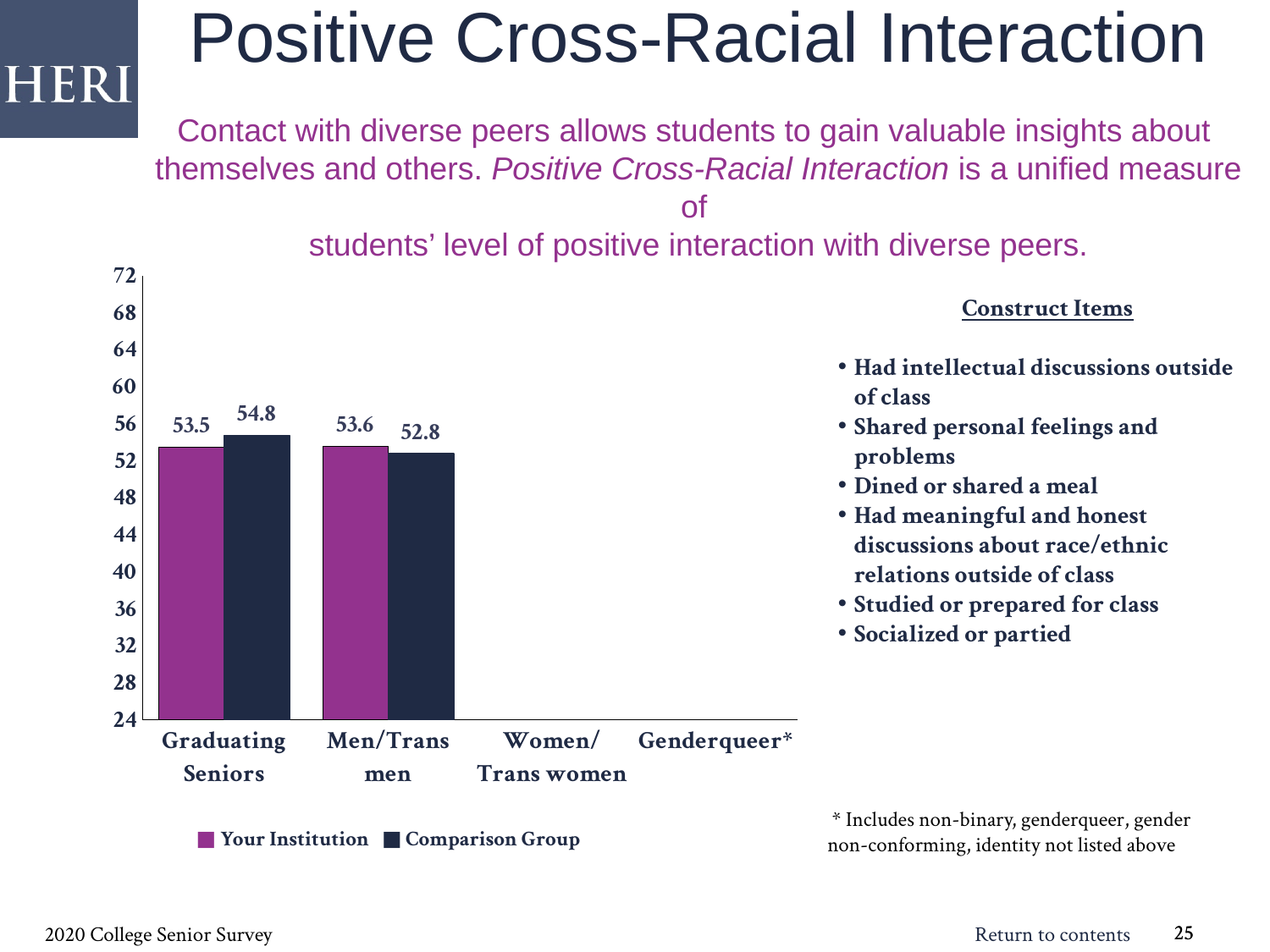

Positive Cross-Racial Interaction
Contact with diverse peers allows students to gain valuable insights about
themselves and others. Positive Cross-Racial Interaction is a unified measure of
students’ level of positive interaction with diverse peers.

### Chart

| Category | Institution | Comparison |
|---|---|---|
| Graduating Seniors | 53.51 | 54.75 |
| Men/Trans men | 53.6 | 52.77 |
| Women/Trans women | 0.0 | 0.0 |
| Genderqueer* | 0.0 | 0.0 |
Construct Items

Had intellectual discussions outside of class
Shared personal feelings and problems
Dined or shared a meal
Had meaningful and honest discussions about race/ethnic relations outside of class
Studied or prepared for class
Socialized or partied
 * Includes non-binary, genderqueer, gender non-conforming, identity not listed above
■ Your Institution   ■ Comparison Group
2020 College Senior Survey
25
25